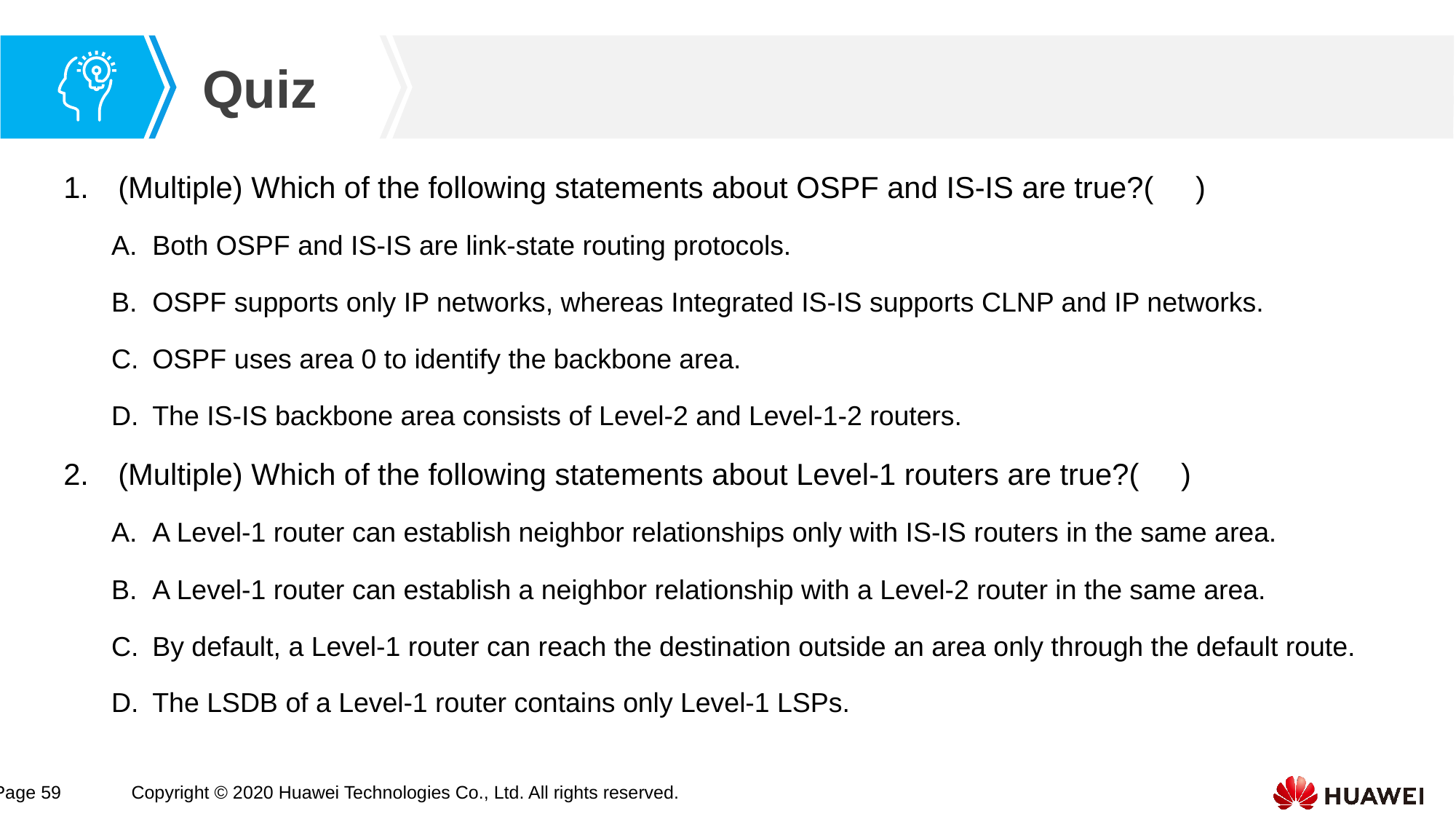

(Multiple) Which of the following statements about OSPF and IS-IS are true?(     )
Both OSPF and IS-IS are link-state routing protocols.
OSPF supports only IP networks, whereas Integrated IS-IS supports CLNP and IP networks.
OSPF uses area 0 to identify the backbone area.
The IS-IS backbone area consists of Level-2 and Level-1-2 routers.
(Multiple) Which of the following statements about Level-1 routers are true?(     )
A Level-1 router can establish neighbor relationships only with IS-IS routers in the same area.
A Level-1 router can establish a neighbor relationship with a Level-2 router in the same area.
By default, a Level-1 router can reach the destination outside an area only through the default route.
The LSDB of a Level-1 router contains only Level-1 LSPs.